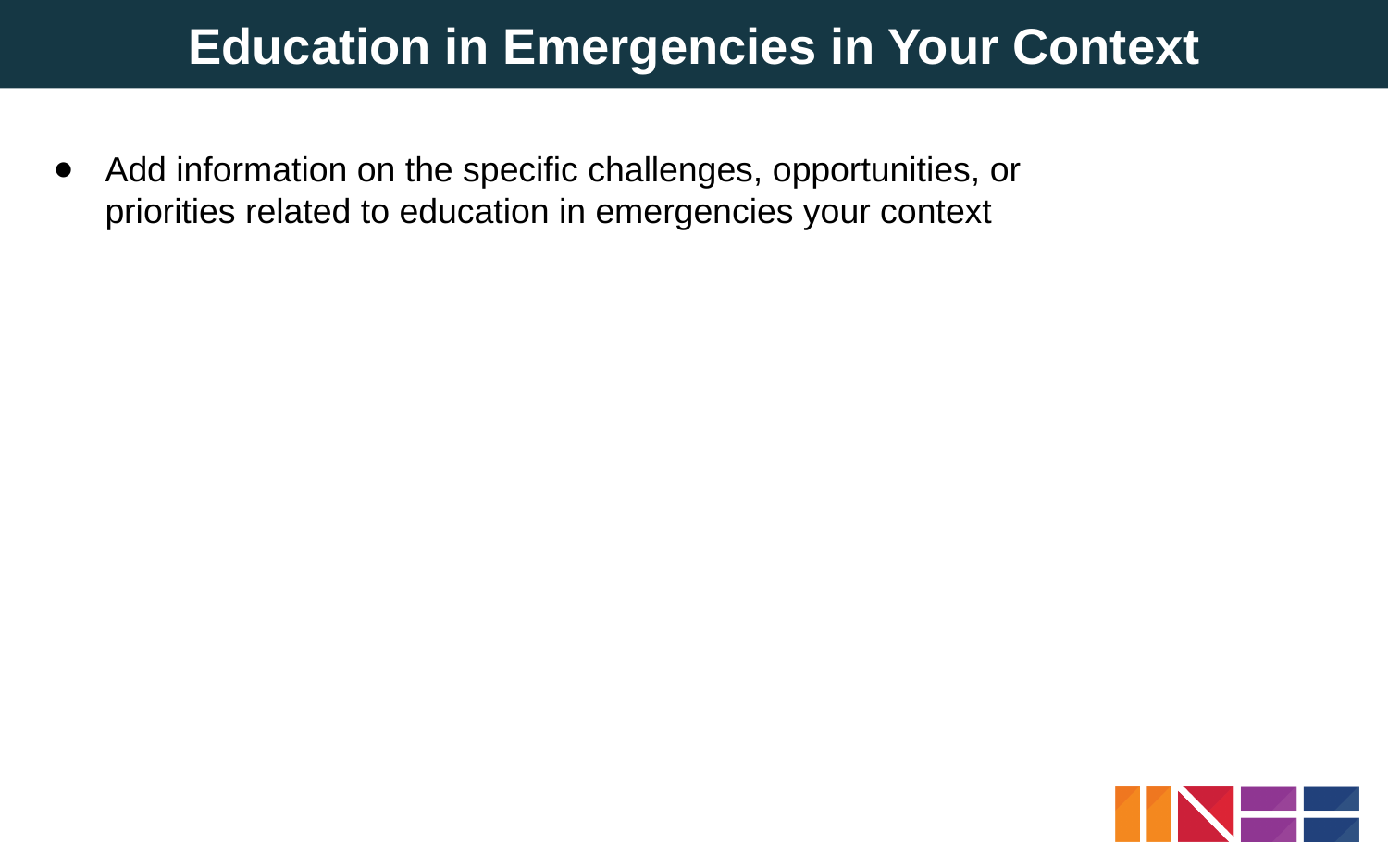

# Education in Emergencies in Your Context
Add information on the specific challenges, opportunities, or priorities related to education in emergencies your context